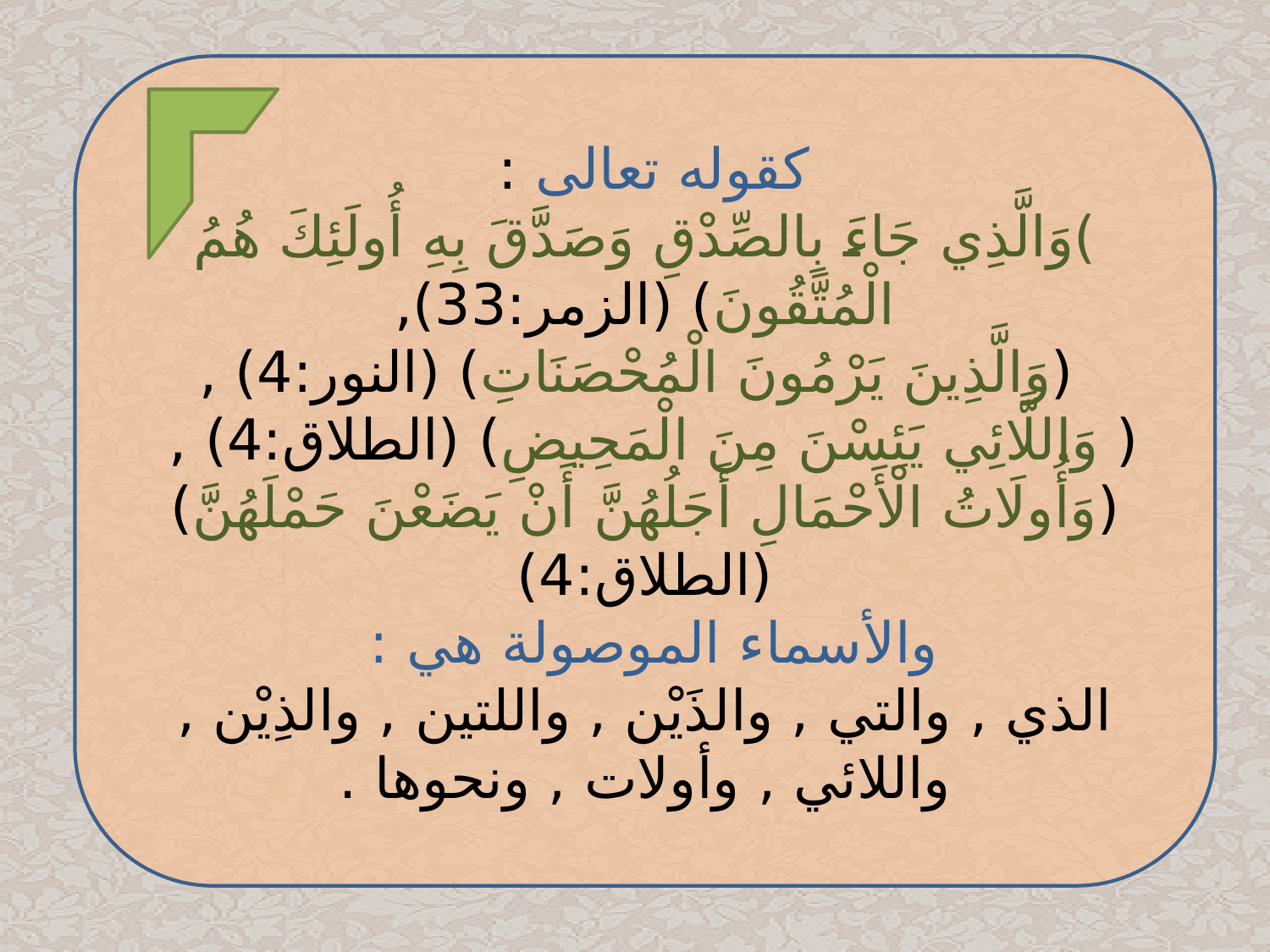

كقوله تعالى :
)وَالَّذِي جَاءَ بِالصِّدْقِ وَصَدَّقَ بِهِ أُولَئِكَ هُمُ الْمُتَّقُونَ) (الزمر:33),
 (وَالَّذِينَ يَرْمُونَ الْمُحْصَنَاتِ) (النور:4) ,
( وَاللَّائِي يَئِسْنَ مِنَ الْمَحِيضِ) (الطلاق:4) ,
(وَأُولَاتُ الْأَحْمَالِ أَجَلُهُنَّ أَنْ يَضَعْنَ حَمْلَهُنَّ) (الطلاق:4)
والأسماء الموصولة هي :
الذي , والتي , والذَيْن , واللتين , والذِيْن , واللائي , وأولات , ونحوها .